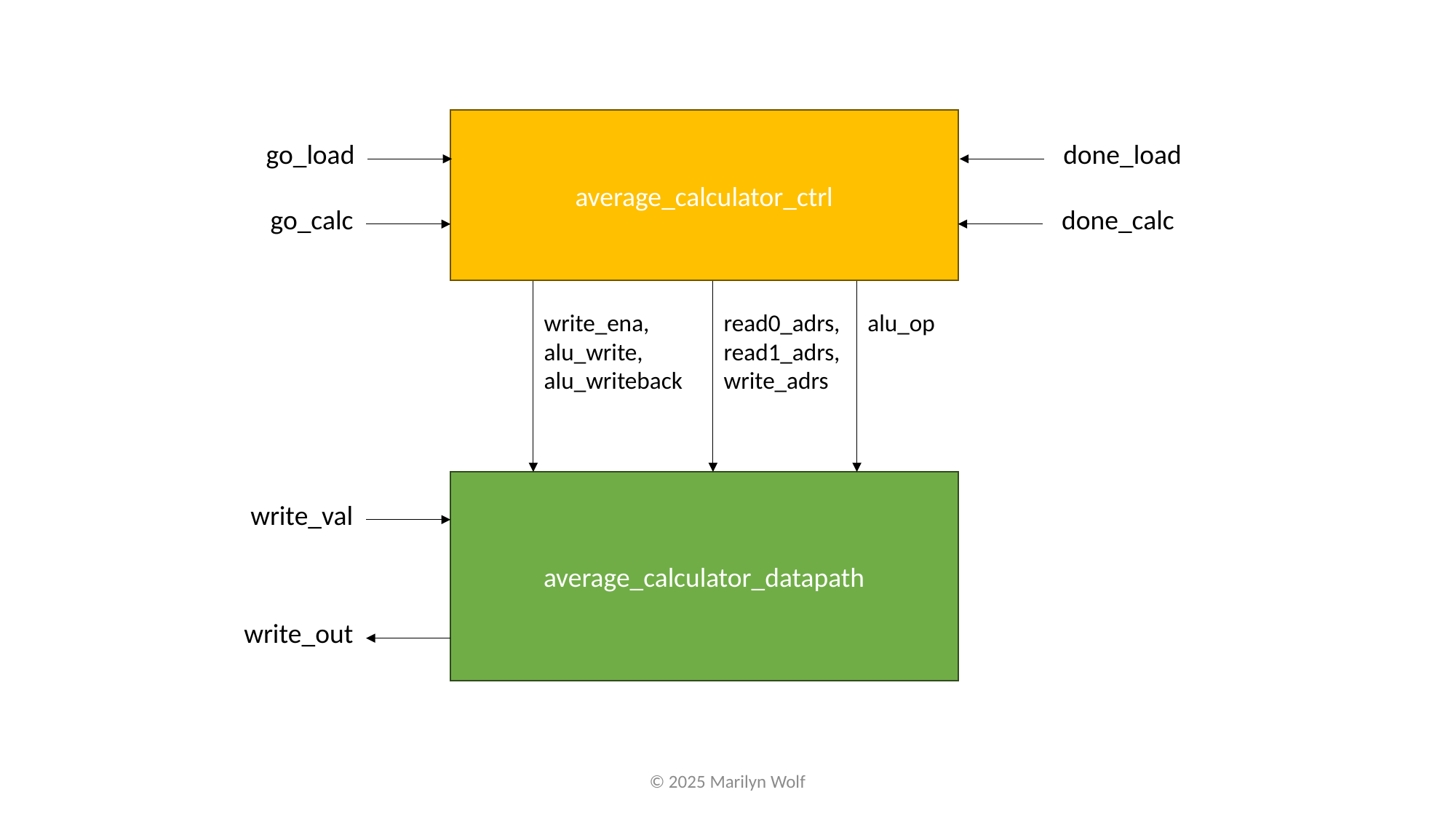

average_calculator_ctrl
go_load
done_load
go_calc
done_calc
write_ena,
alu_write, alu_writeback
read0_adrs,
read1_adrs,
write_adrs
alu_op
average_calculator_datapath
write_val
write_out
© 2025 Marilyn Wolf